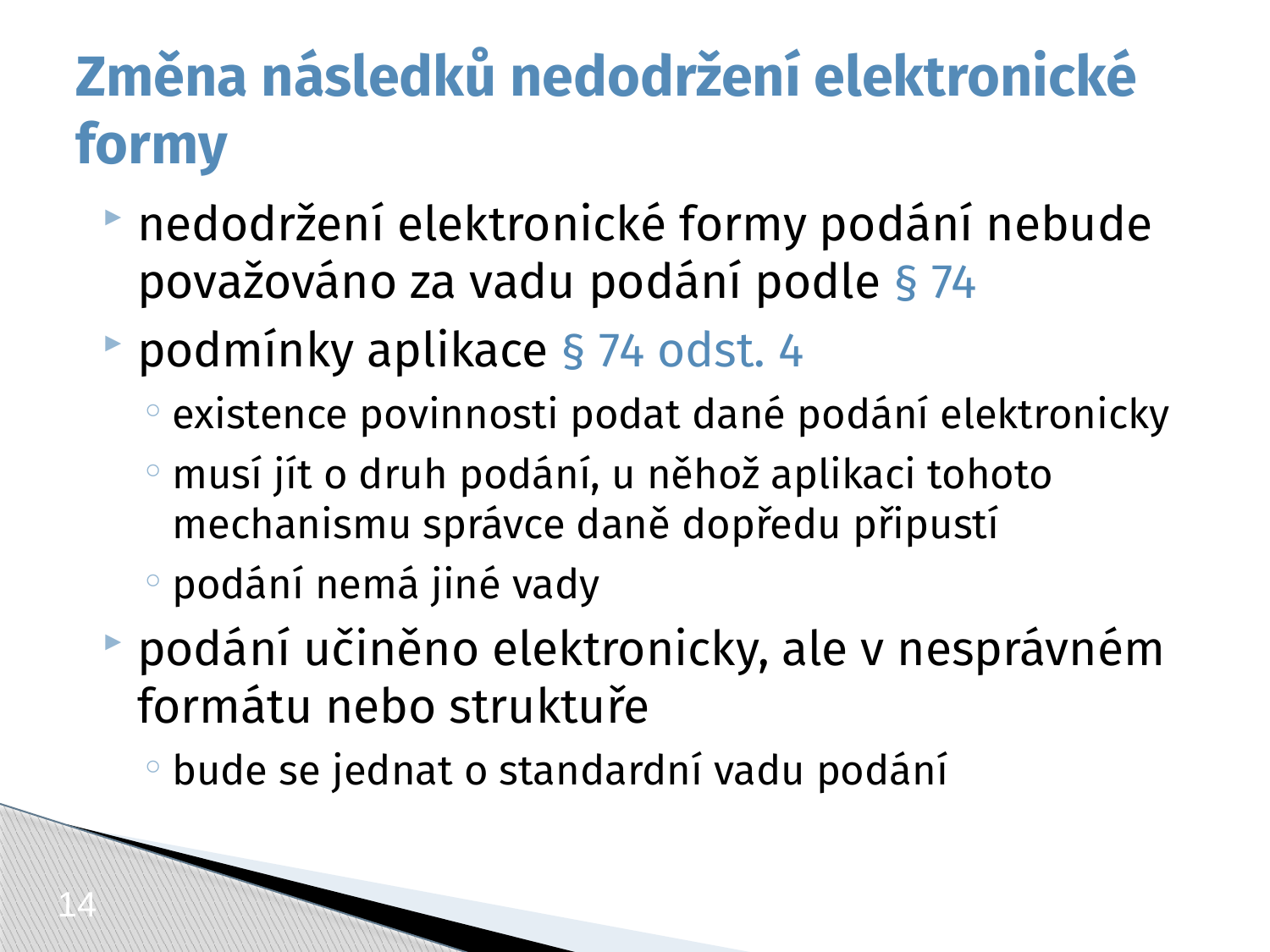

# Změna následků nedodržení elektronické formy
nedodržení elektronické formy podání nebude považováno za vadu podání podle § 74
podmínky aplikace § 74 odst. 4
existence povinnosti podat dané podání elektronicky
musí jít o druh podání, u něhož aplikaci tohoto mechanismu správce daně dopředu připustí
podání nemá jiné vady
podání učiněno elektronicky, ale v nesprávném formátu nebo struktuře
bude se jednat o standardní vadu podání

14